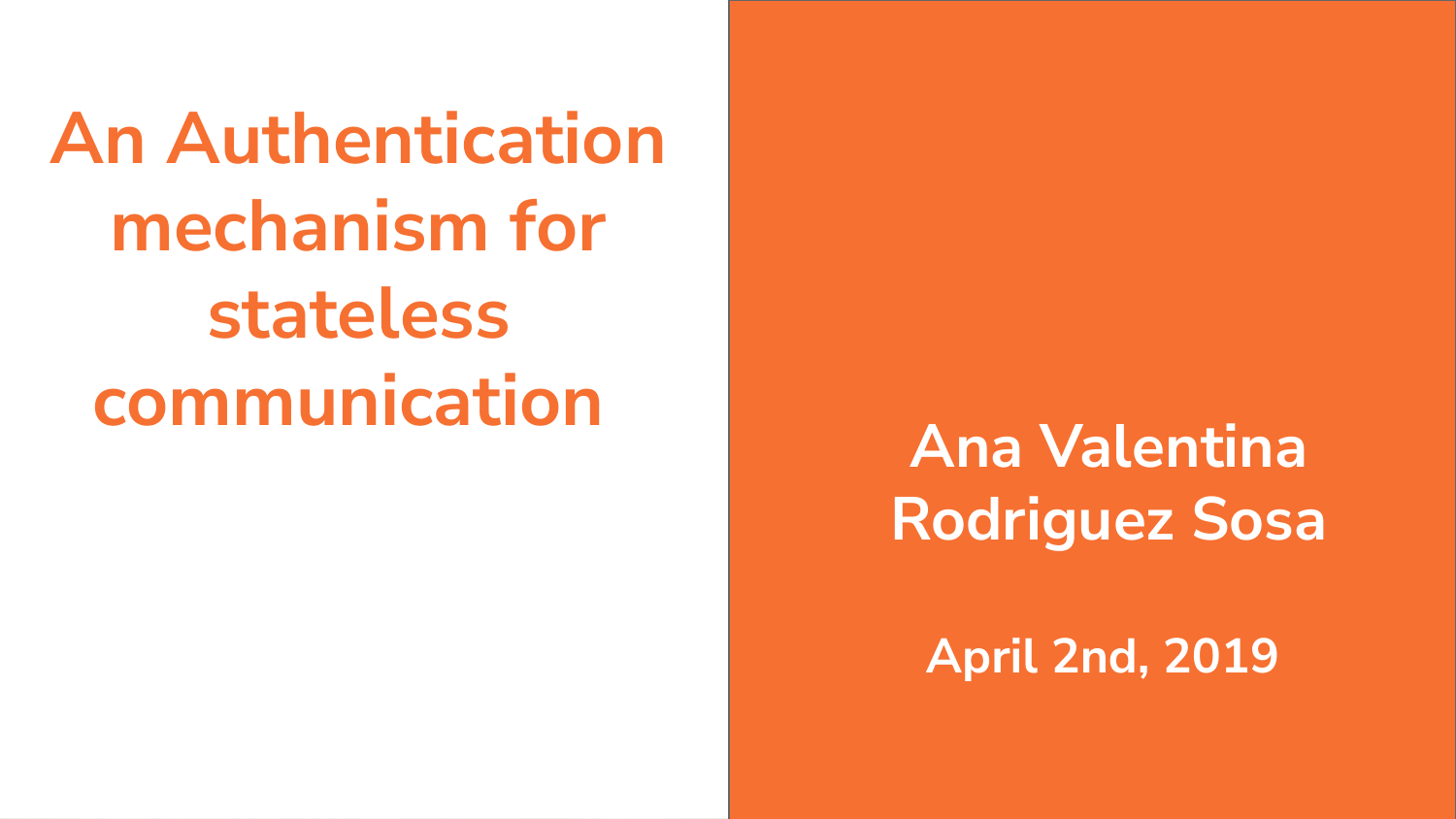

# An Authentication mechanism for stateless communication
Ana Valentina Rodriguez Sosa

April 2nd, 2019